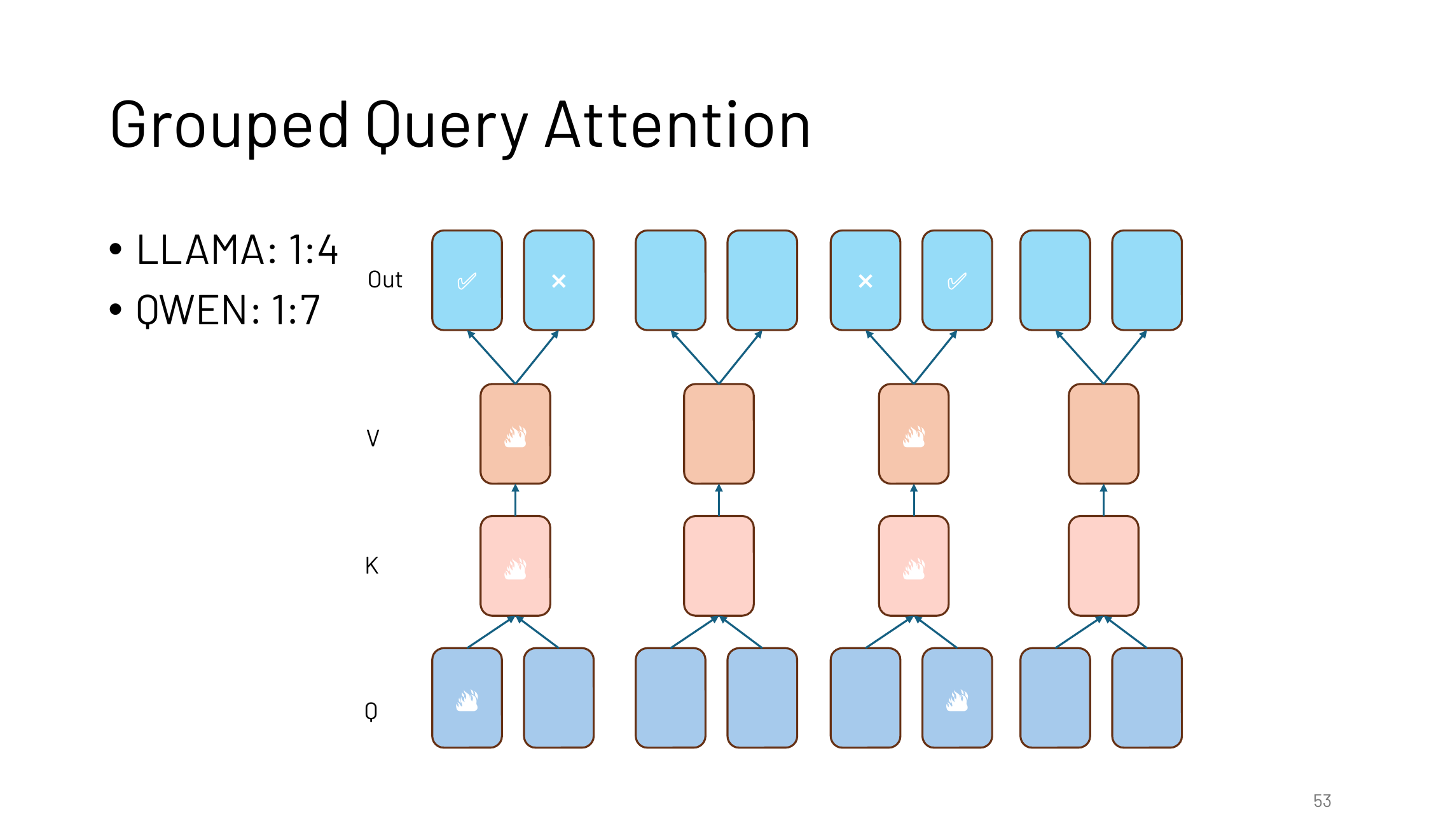

# Grouped Query Attention
LLAMA: 1:4
QWEN: 1:7
✅
❌

❌
✅

Out
🔥

🔥

V
🔥

🔥

K
🔥

🔥

Q
53